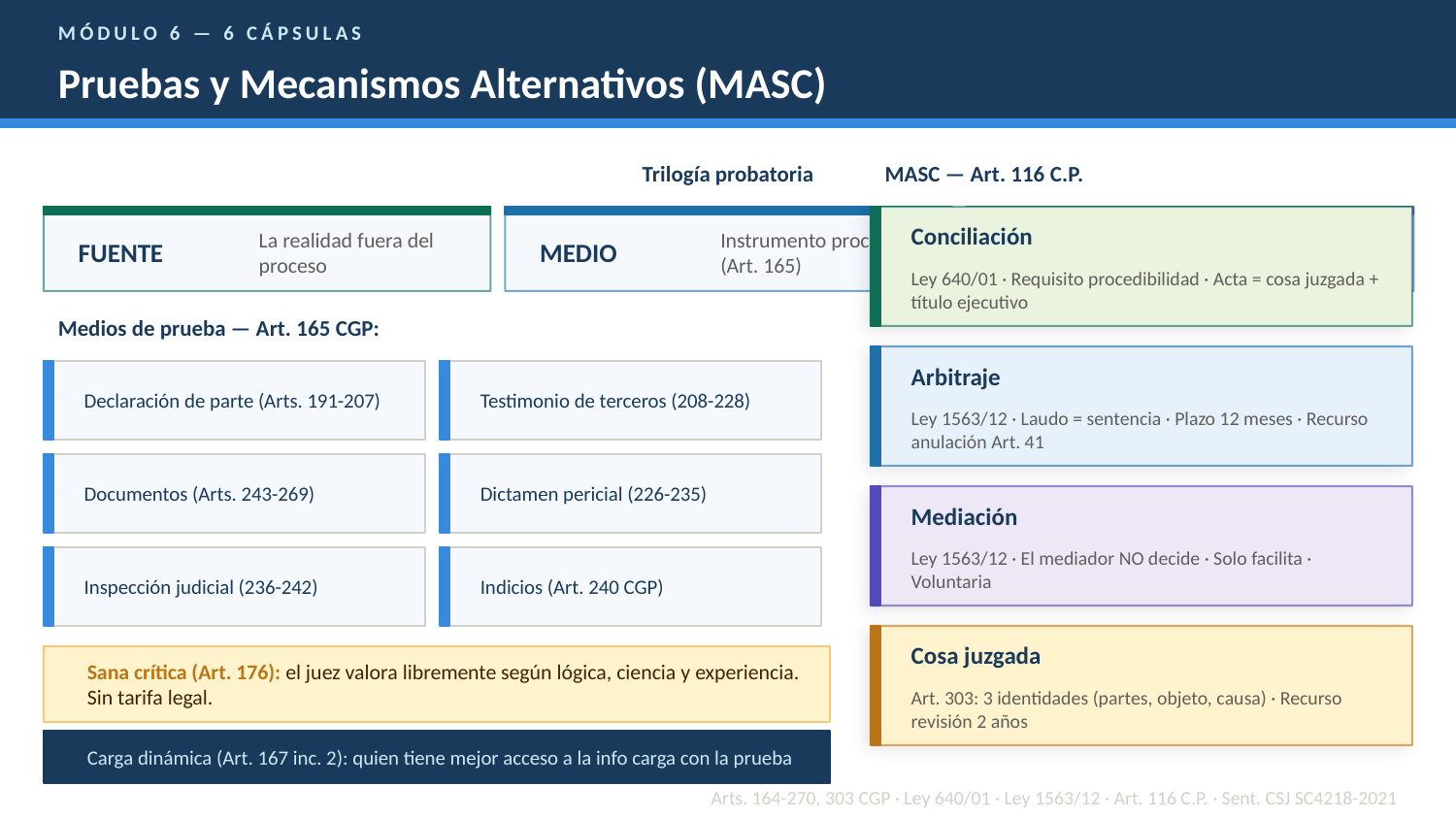

MÓDULO 6 — 6 CÁPSULAS
Pruebas y Mecanismos Alternativos (MASC)

Trilogía probatoria
MASC — Art. 116 C.P.

FUENTE
La realidad fuera del proceso
MEDIO
Instrumento procesal (Art. 165)
Conciliación
ÓRGANO
La persona que la porta (testigo, perito)
Ley 640/01 · Requisito procedibilidad · Acta = cosa juzgada + título ejecutivo
Medios de prueba — Art. 165 CGP:

Arbitraje

Declaración de parte (Arts. 191-207)

Testimonio de terceros (208-228)
Ley 1563/12 · Laudo = sentencia · Plazo 12 meses · Recurso anulación Art. 41

Documentos (Arts. 243-269)

Dictamen pericial (226-235)

Mediación
Ley 1563/12 · El mediador NO decide · Solo facilita · Voluntaria

Inspección judicial (236-242)

Indicios (Art. 240 CGP)

Cosa juzgada

Sana crítica (Art. 176): el juez valora libremente según lógica, ciencia y experiencia. Sin tarifa legal.
Art. 303: 3 identidades (partes, objeto, causa) · Recurso revisión 2 años

Carga dinámica (Art. 167 inc. 2): quien tiene mejor acceso a la info carga con la prueba
Arts. 164-270, 303 CGP · Ley 640/01 · Ley 1563/12 · Art. 116 C.P. · Sent. CSJ SC4218-2021